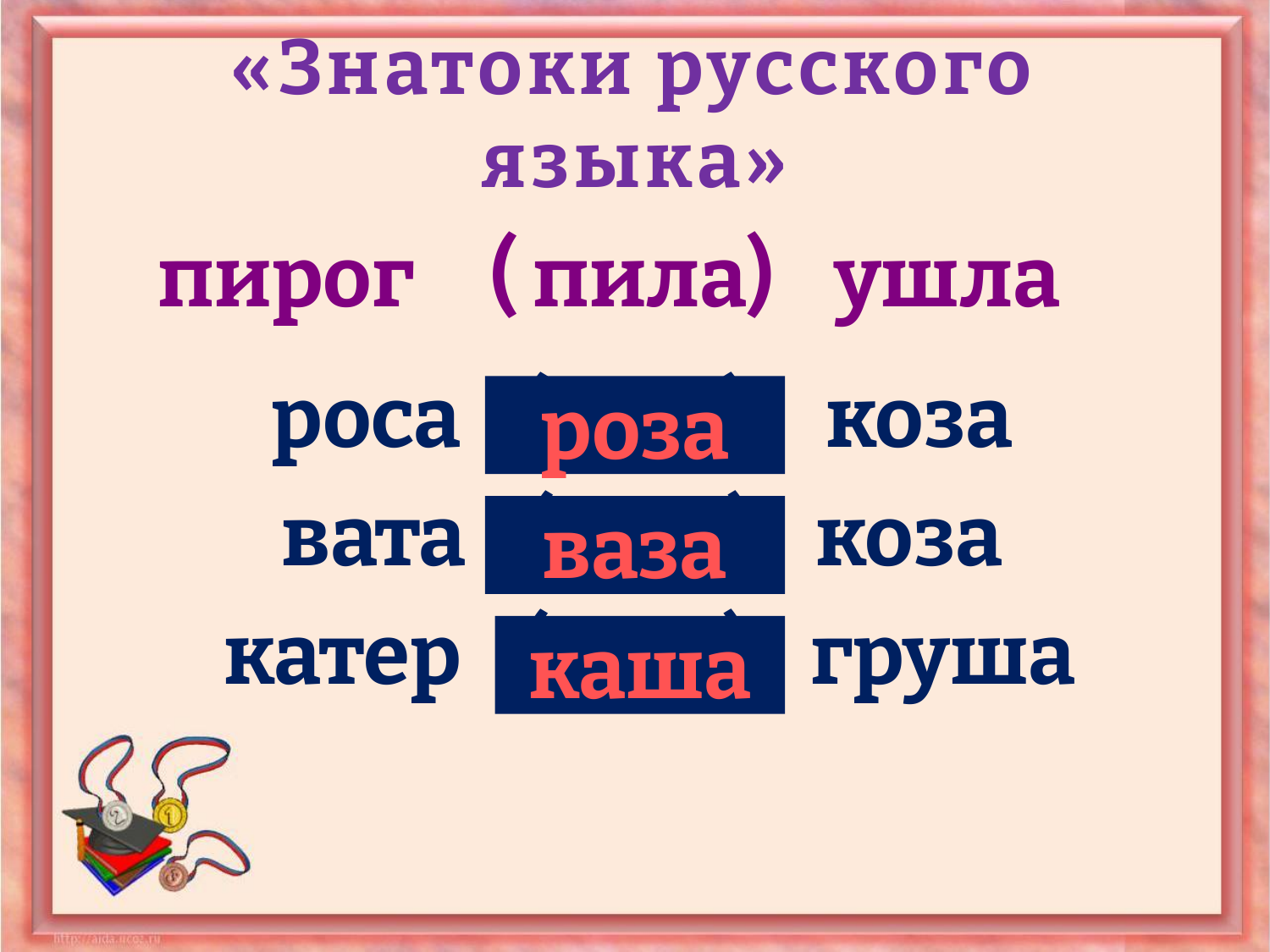

# «Знатоки русского языка»
пирог     ( пила)    ушла

 роса    (     ?    )     коза
 вата    (     ?    )    коза
  катер    (     ?    )    груша

роза
ваза
каша